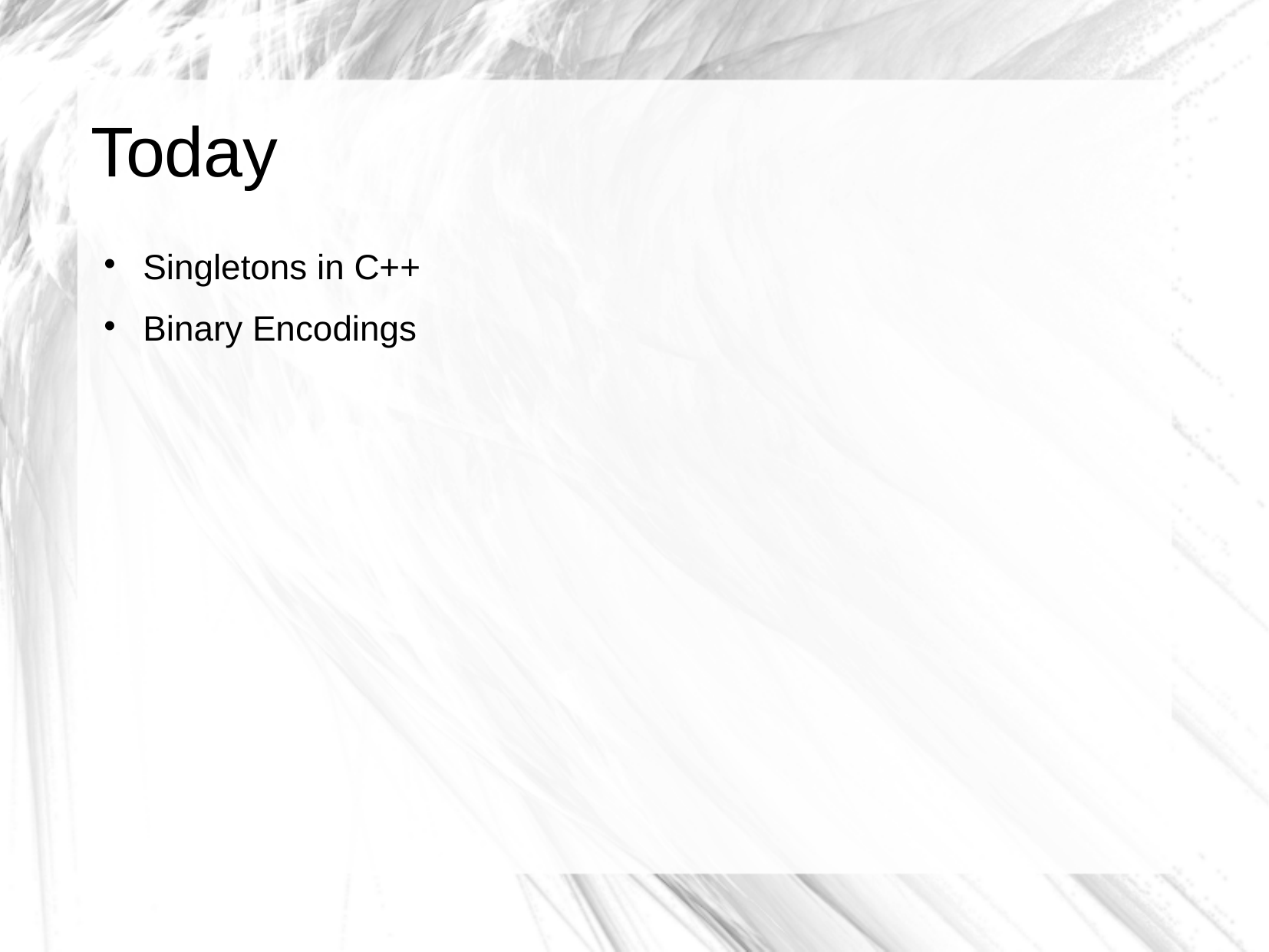

# Today
Singletons in C++
Binary Encodings